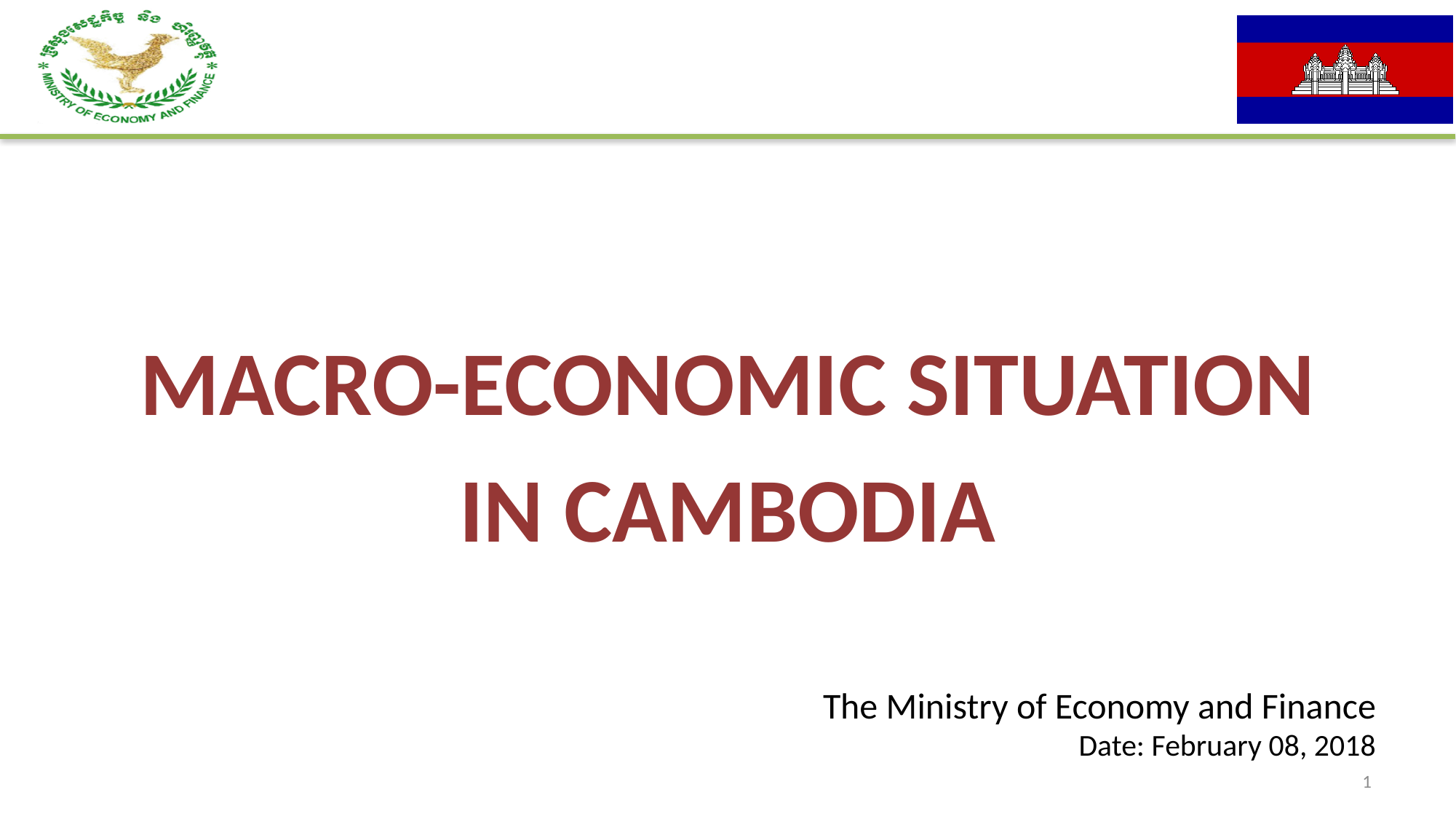

MACRO-ECONOMIC SITUATION
IN CAMBODIA
# The Ministry of Economy and Finance Date: February 08, 2018
1